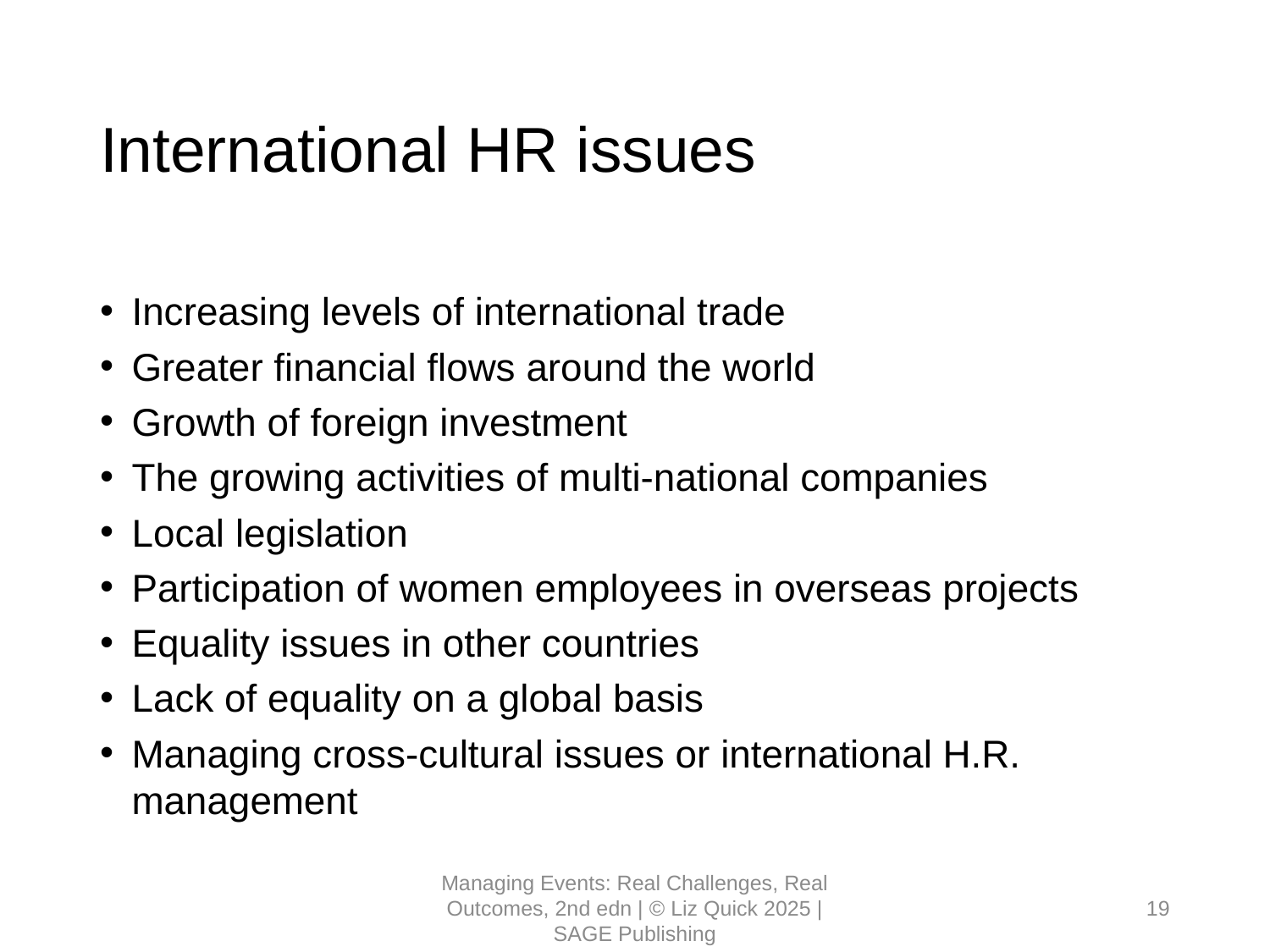

# International HR issues
Increasing levels of international trade
Greater financial flows around the world
Growth of foreign investment
The growing activities of multi-national companies
Local legislation
Participation of women employees in overseas projects
Equality issues in other countries
Lack of equality on a global basis
Managing cross-cultural issues or international H.R. management
Managing Events: Real Challenges, Real Outcomes, 2nd edn | © Liz Quick 2025 | SAGE Publishing
19